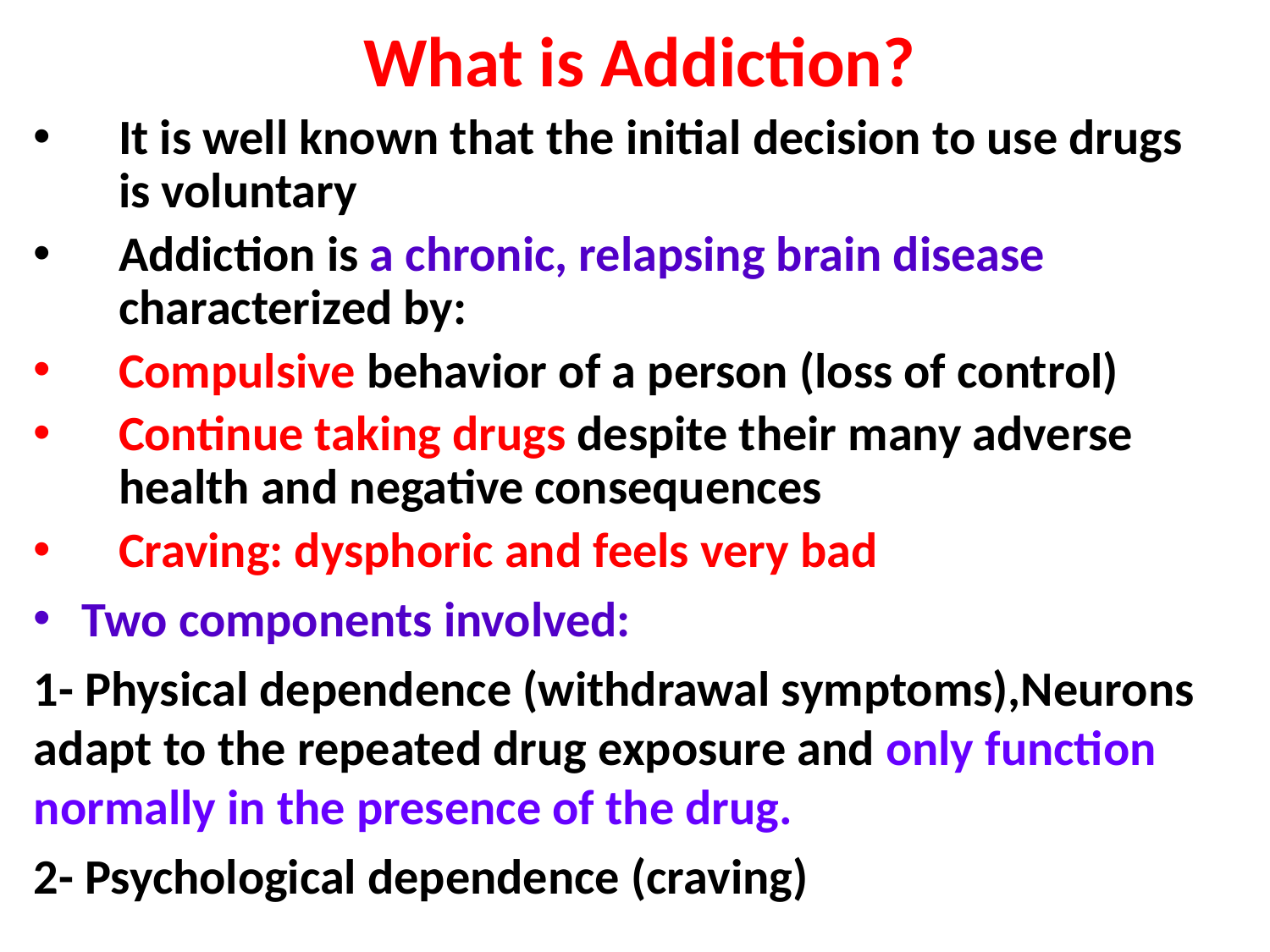

# What is Addiction?
It is well known that the initial decision to use drugs is voluntary
Addiction is a chronic, relapsing brain disease characterized by:
Compulsive behavior of a person (loss of control)
Continue taking drugs despite their many adverse health and negative consequences
Craving: dysphoric and feels very bad
Two components involved:
1- Physical dependence (withdrawal symptoms),Neurons adapt to the repeated drug exposure and only function normally in the presence of the drug.
2- Psychological dependence (craving)